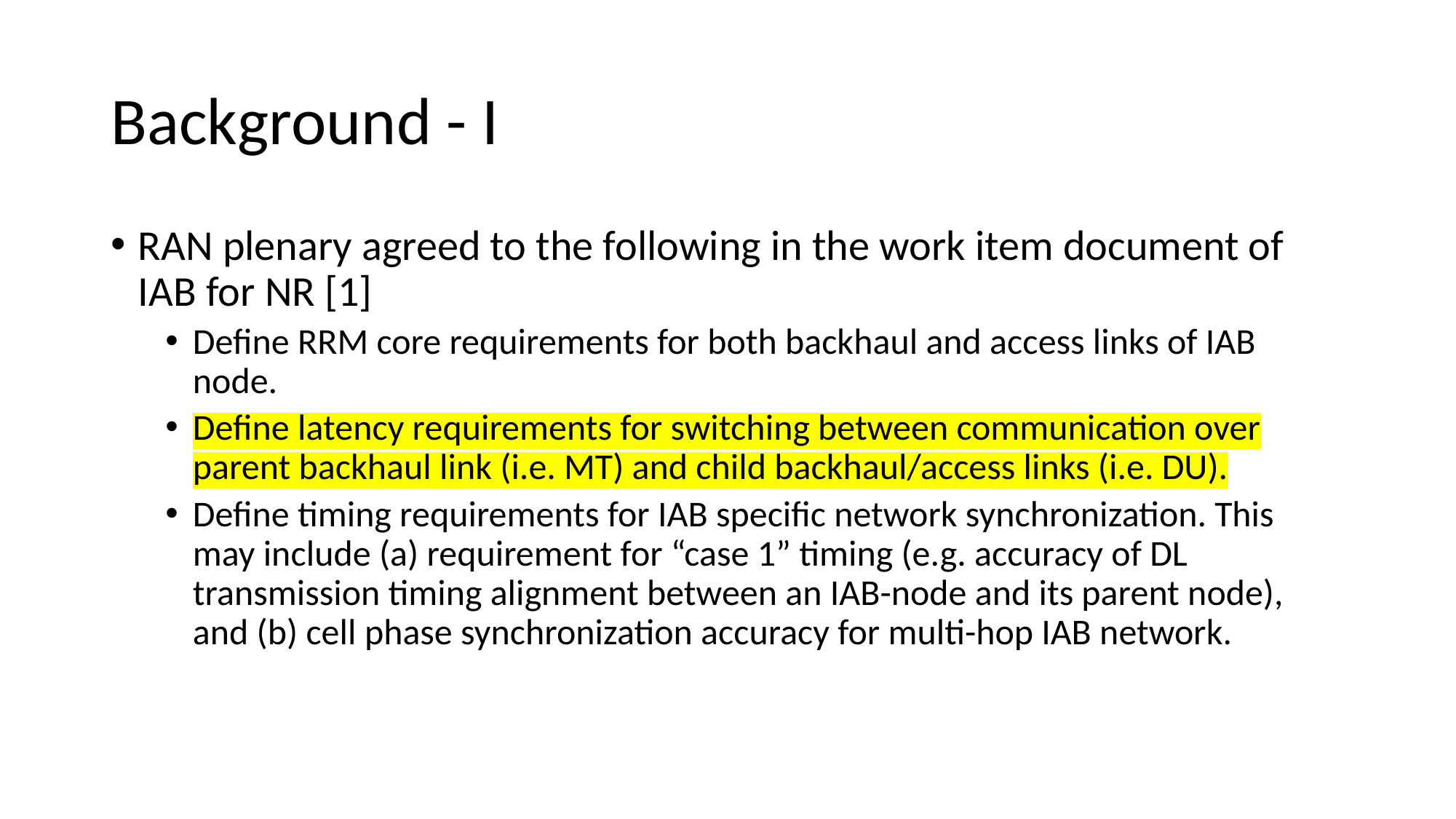

# Background - I
RAN plenary agreed to the following in the work item document of IAB for NR [1]
Define RRM core requirements for both backhaul and access links of IAB node.
Define latency requirements for switching between communication over parent backhaul link (i.e. MT) and child backhaul/access links (i.e. DU).
Define timing requirements for IAB specific network synchronization. This may include (a) requirement for “case 1” timing (e.g. accuracy of DL transmission timing alignment between an IAB-node and its parent node), and (b) cell phase synchronization accuracy for multi-hop IAB network.